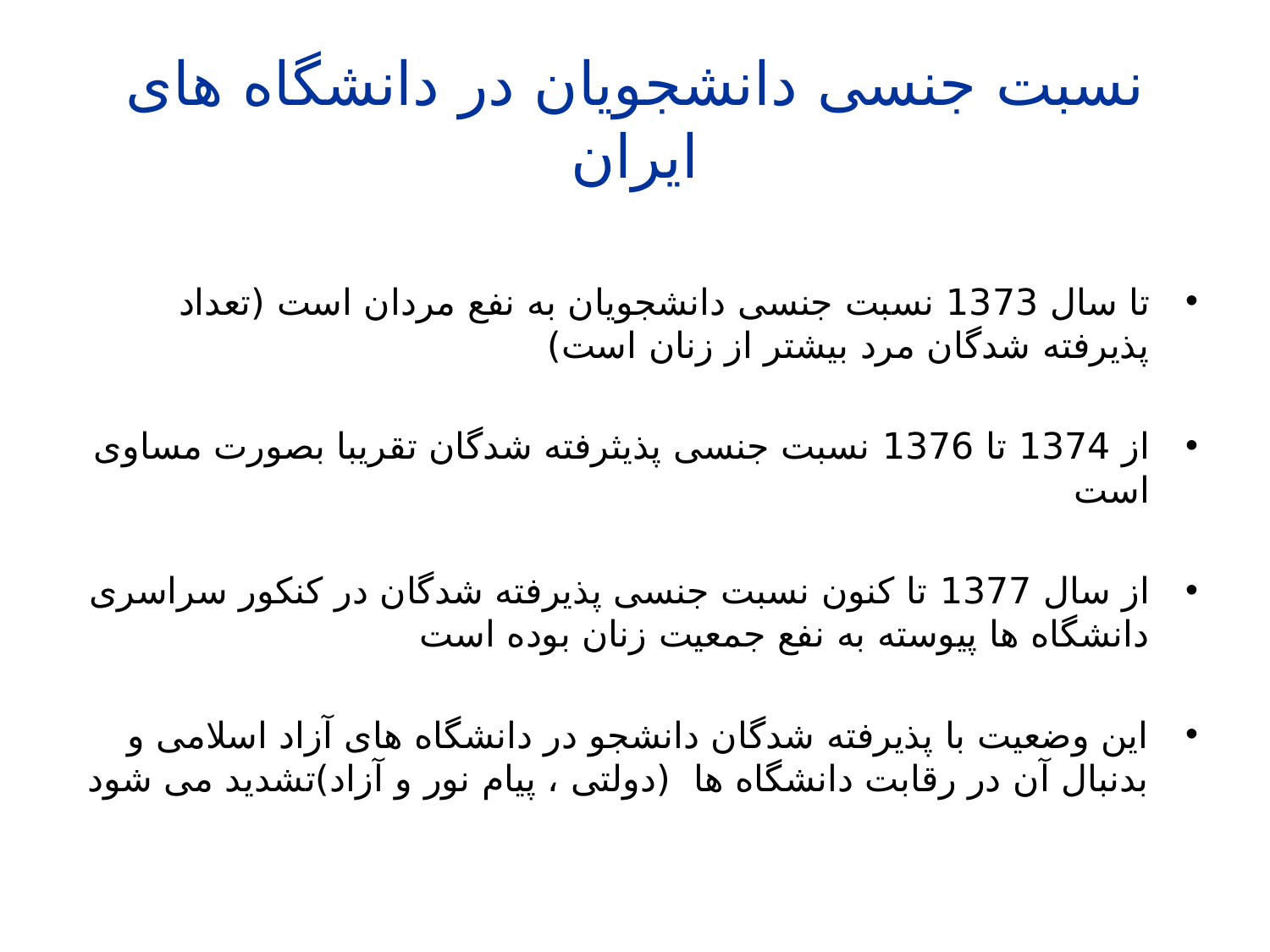

# نسبت جنسی دانشجویان در دانشگاه های ایران

تا سال 1373 نسبت جنسی دانشجویان به نفع مردان است (تعداد پذیرفته شدگان مرد بیشتر از زنان است)

از 1374 تا 1376 نسبت جنسی پذیثرفته شدگان تقریبا بصورت مساوی است

از سال 1377 تا کنون نسبت جنسی پذیرفته شدگان در کنکور سراسری دانشگاه ها پیوسته به نفع جمعیت زنان بوده است

این وضعیت با پذیرفته شدگان دانشجو در دانشگاه های آزاد اسلامی و بدنبال آن در رقابت دانشگاه ها  (دولتی ، پیام نور و آزاد)تشدید می شود